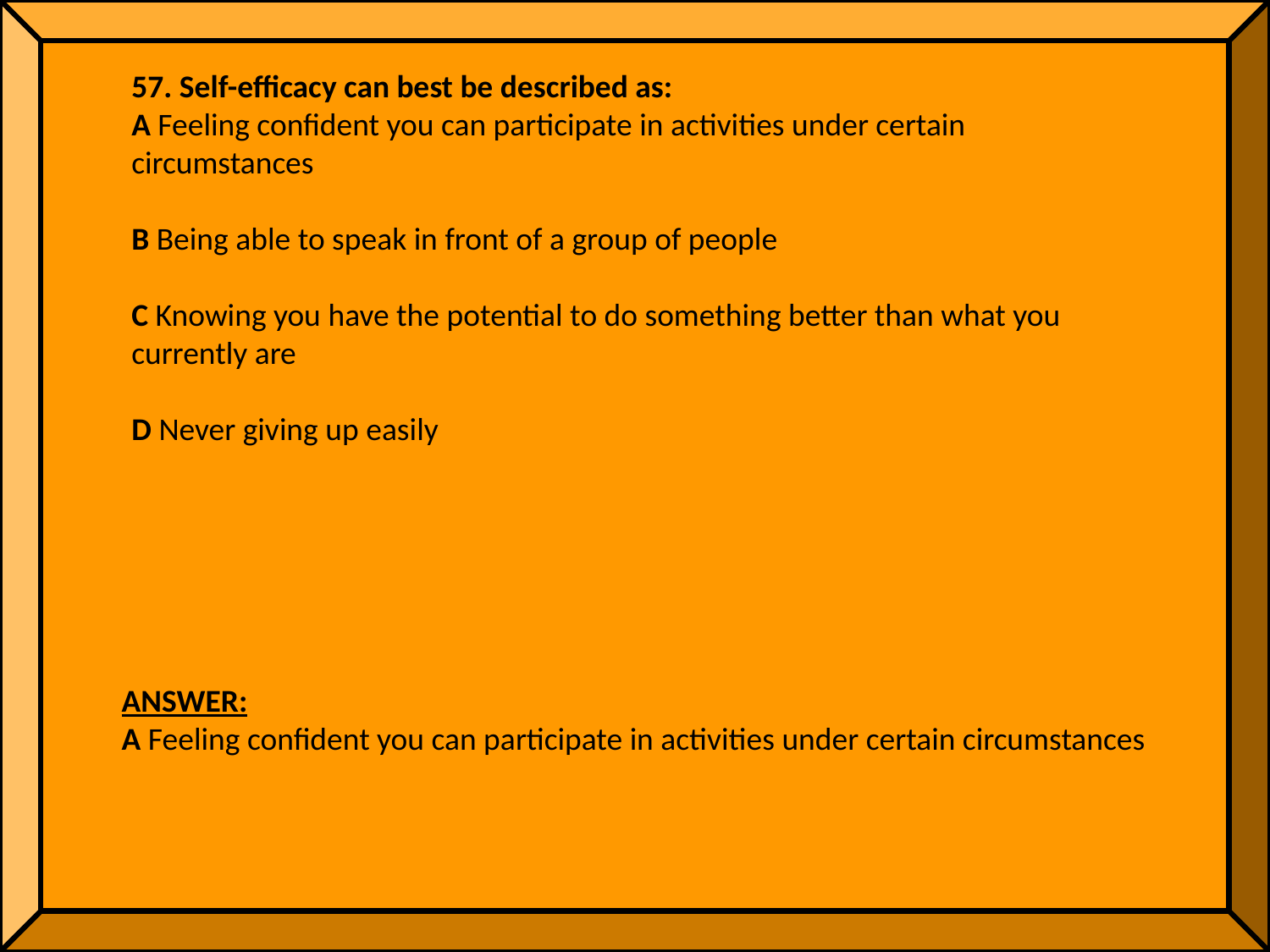

57. Self-efficacy can best be described as:
A Feeling confident you can participate in activities under certain circumstances

B Being able to speak in front of a group of people

C Knowing you have the potential to do something better than what you currently are

D Never giving up easily
ANSWER:
A Feeling confident you can participate in activities under certain circumstances